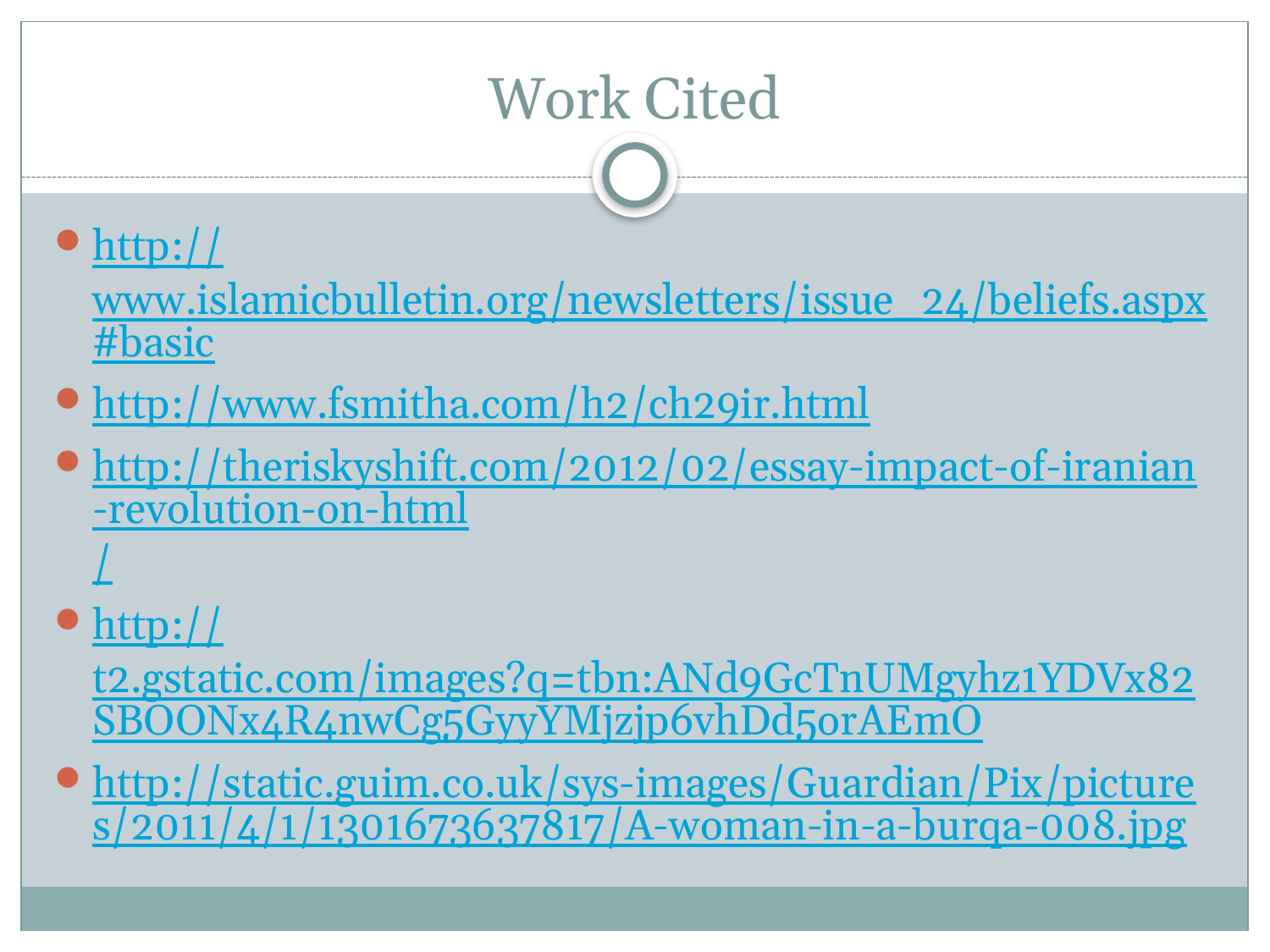

# Work Cited
http://www.islamicbulletin.org/newsletters/issue_24/beliefs.aspx#basic
http://www.fsmitha.com/h2/ch29ir.html
http://theriskyshift.com/2012/02/essay-impact-of-iranian-revolution-on-html/
http://t2.gstatic.com/images?q=tbn:ANd9GcTnUMgyhz1YDVx82SBOONx4R4nwCg5GyyYMjzjp6vhDd5orAEmO
http://static.guim.co.uk/sys-images/Guardian/Pix/pictures/2011/4/1/1301673637817/A-woman-in-a-burqa-008.jpg